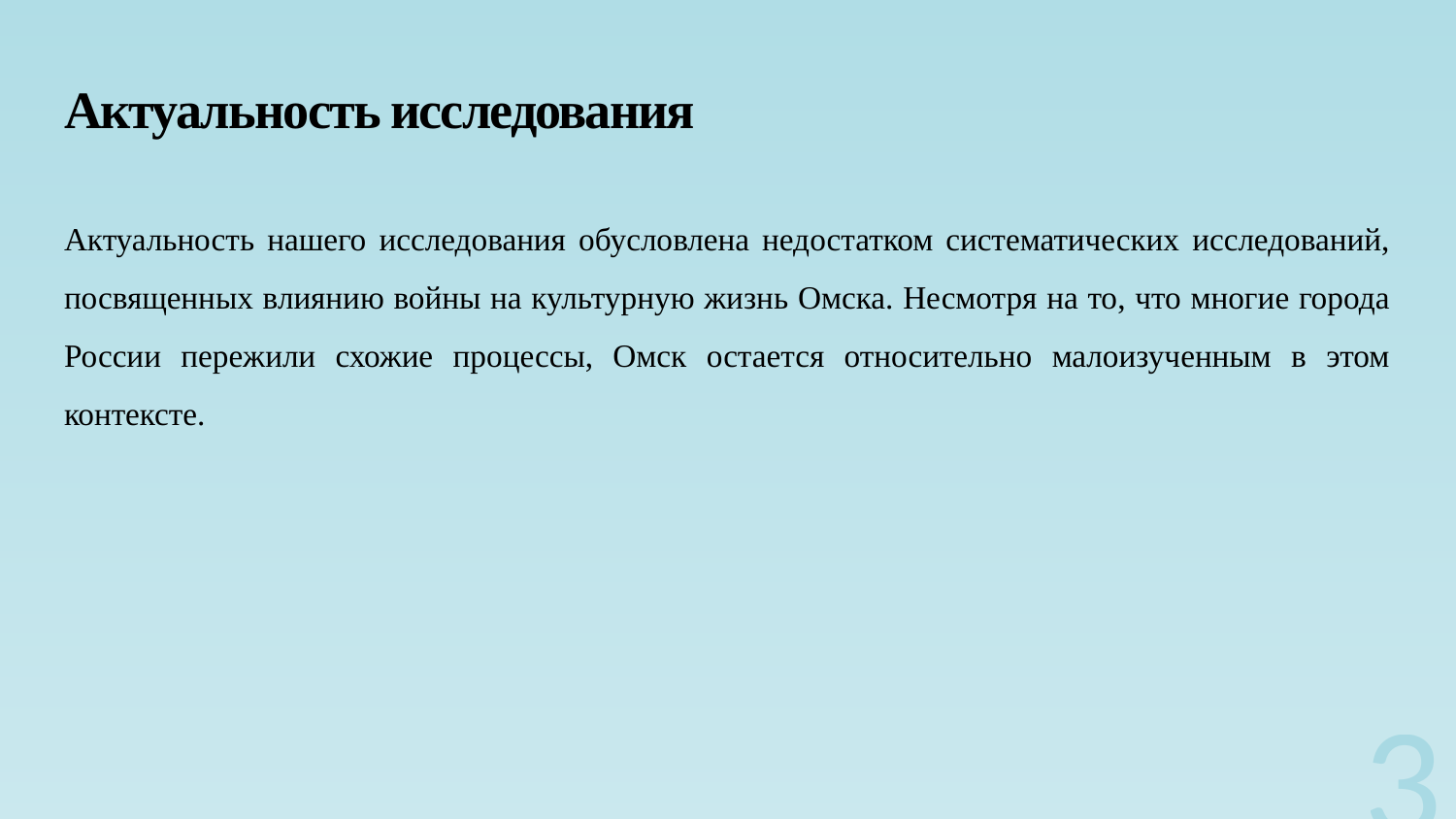

# Актуальность исследования
Актуальность нашего исследования обусловлена недостатком систематических исследований, посвященных влиянию войны на культурную жизнь Омска. Несмотря на то, что многие города России пережили схожие процессы, Омск остается относительно малоизученным в этом контексте.
3